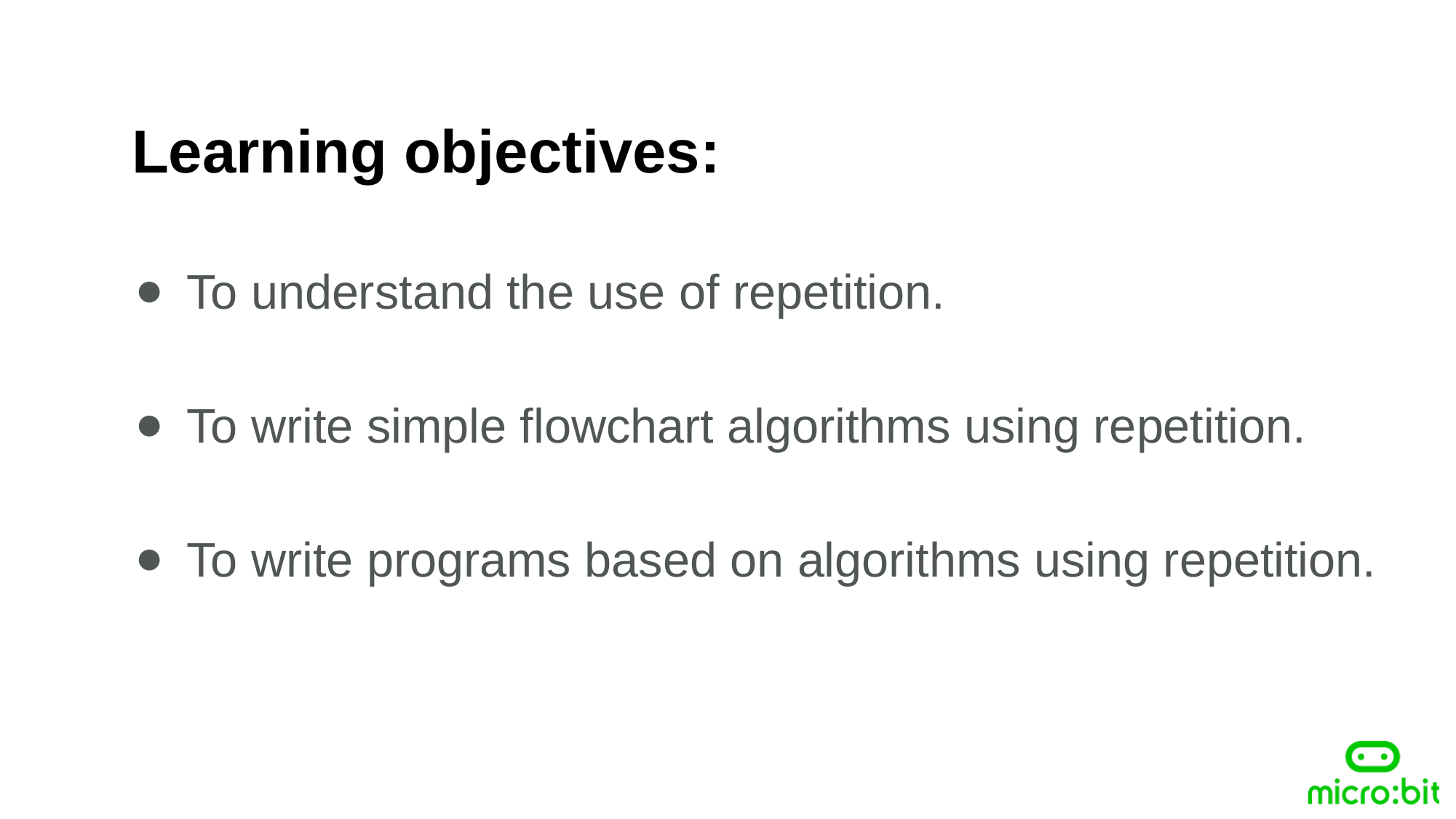

Learning objectives:

To understand the use of repetition.

To write simple flowchart algorithms using repetition.

To write programs based on algorithms using repetition.